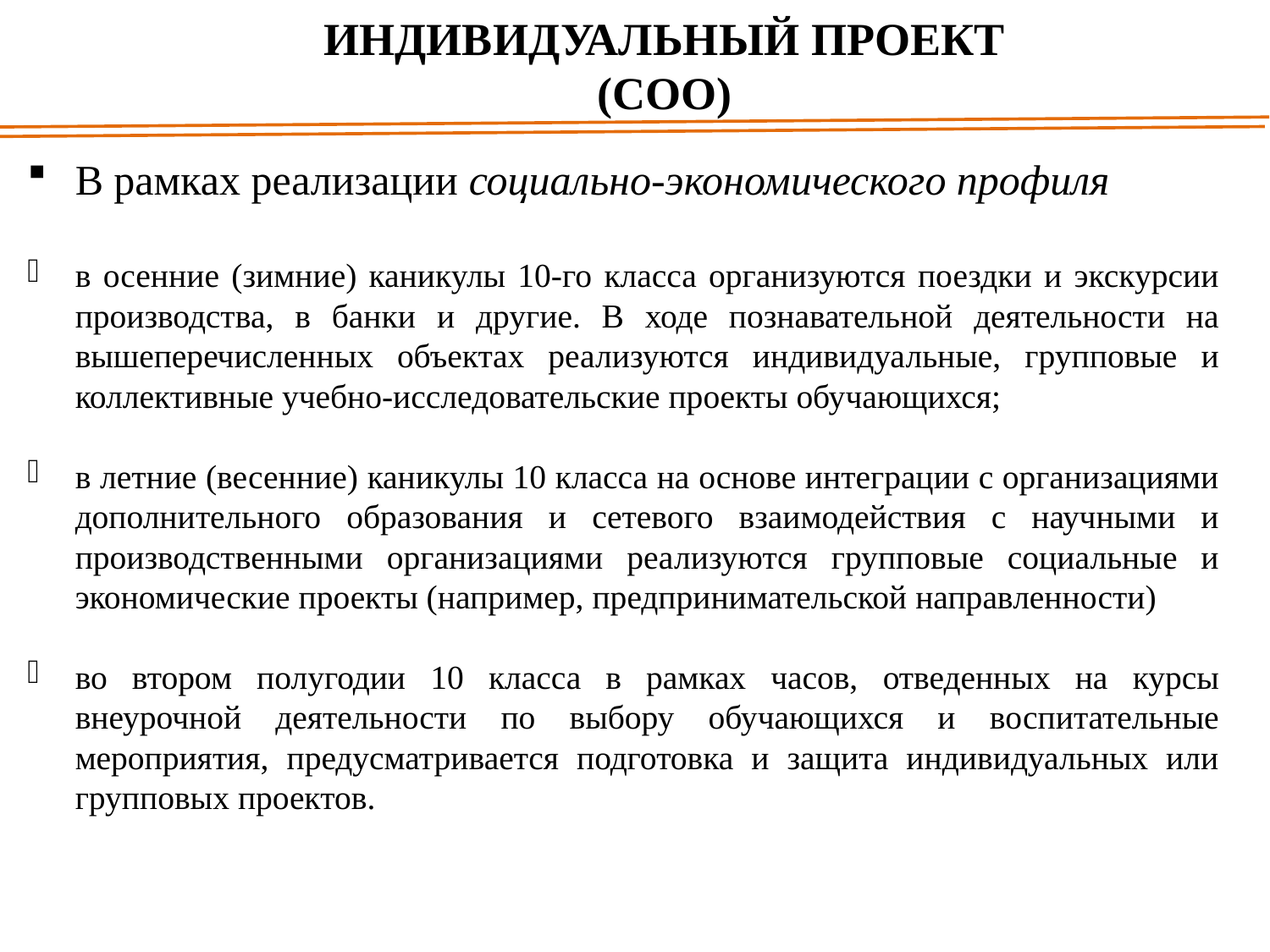

ИНДИВИДУАЛЬНЫЙ ПРОЕКТ
(СОО)
В рамках реализации социально-экономического профиля

в осенние (зимние) каникулы 10-го класса организуются поездки и экскурсии производства, в банки и другие. В ходе познавательной деятельности на вышеперечисленных объектах реализуются индивидуальные, групповые и коллективные учебно-исследовательские проекты обучающихся;

в летние (весенние) каникулы 10 класса на основе интеграции с организациями дополнительного образования и сетевого взаимодействия с научными и производственными организациями реализуются групповые социальные и экономические проекты (например, предпринимательской направленности)

во втором полугодии 10 класса в рамках часов, отведенных на курсы внеурочной деятельности по выбору обучающихся и воспитательные мероприятия, предусматривается подготовка и защита индивидуальных или групповых проектов.